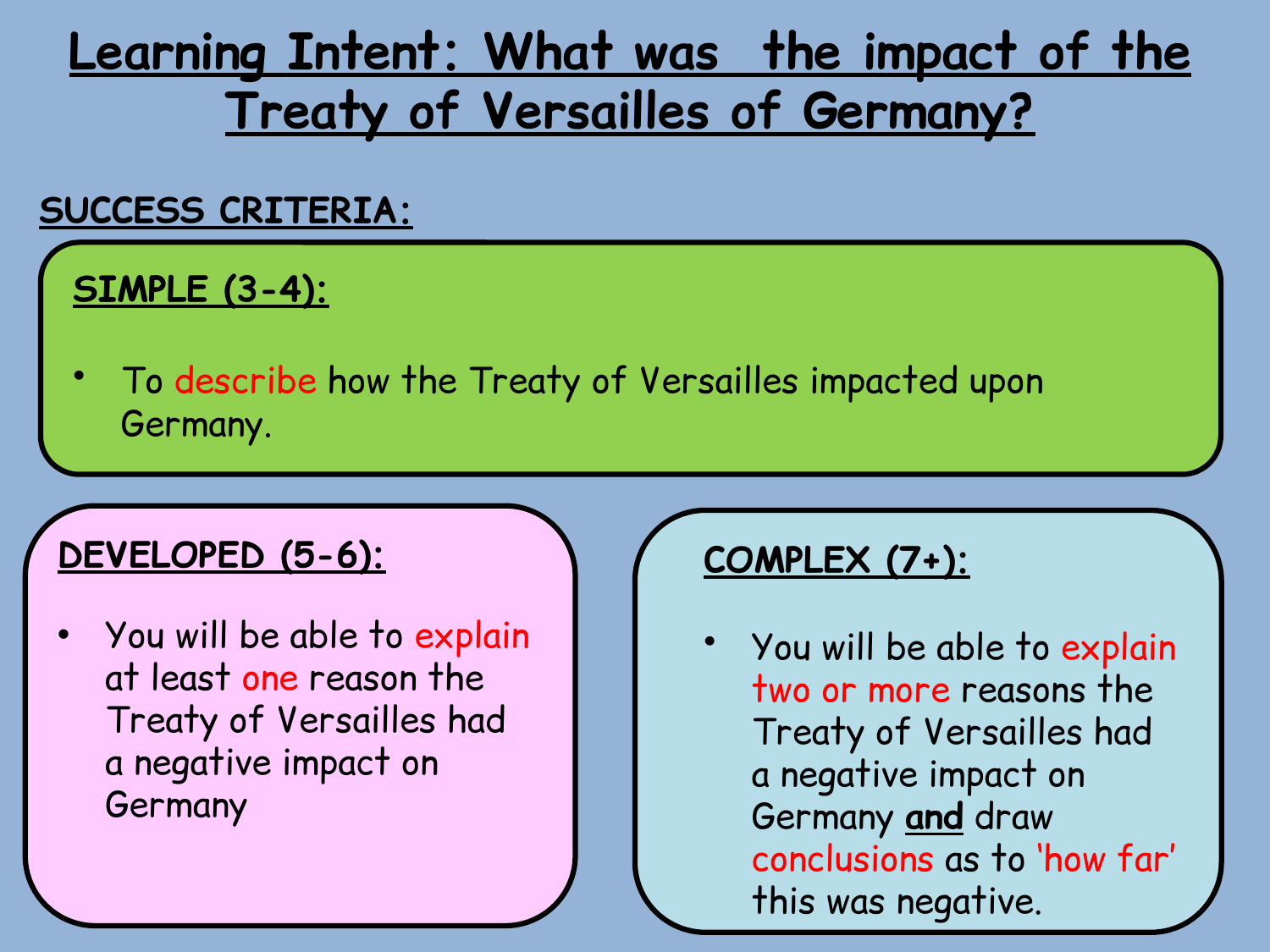

Learning Intent: What was  the impact of the Treaty of Versailles of Germany?

SUCCESS CRITERIA:

SIMPLE (3-4):

To describe how the Treaty of Versailles impacted upon Germany.

DEVELOPED (5-6):

You will be able to explain at least one reason the Treaty of Versailles had a negative impact on Germany
COMPLEX (7+):

You will be able to explain two or more reasons the Treaty of Versailles had a negative impact on Germany and draw conclusions as to ‘how far’ this was negative.